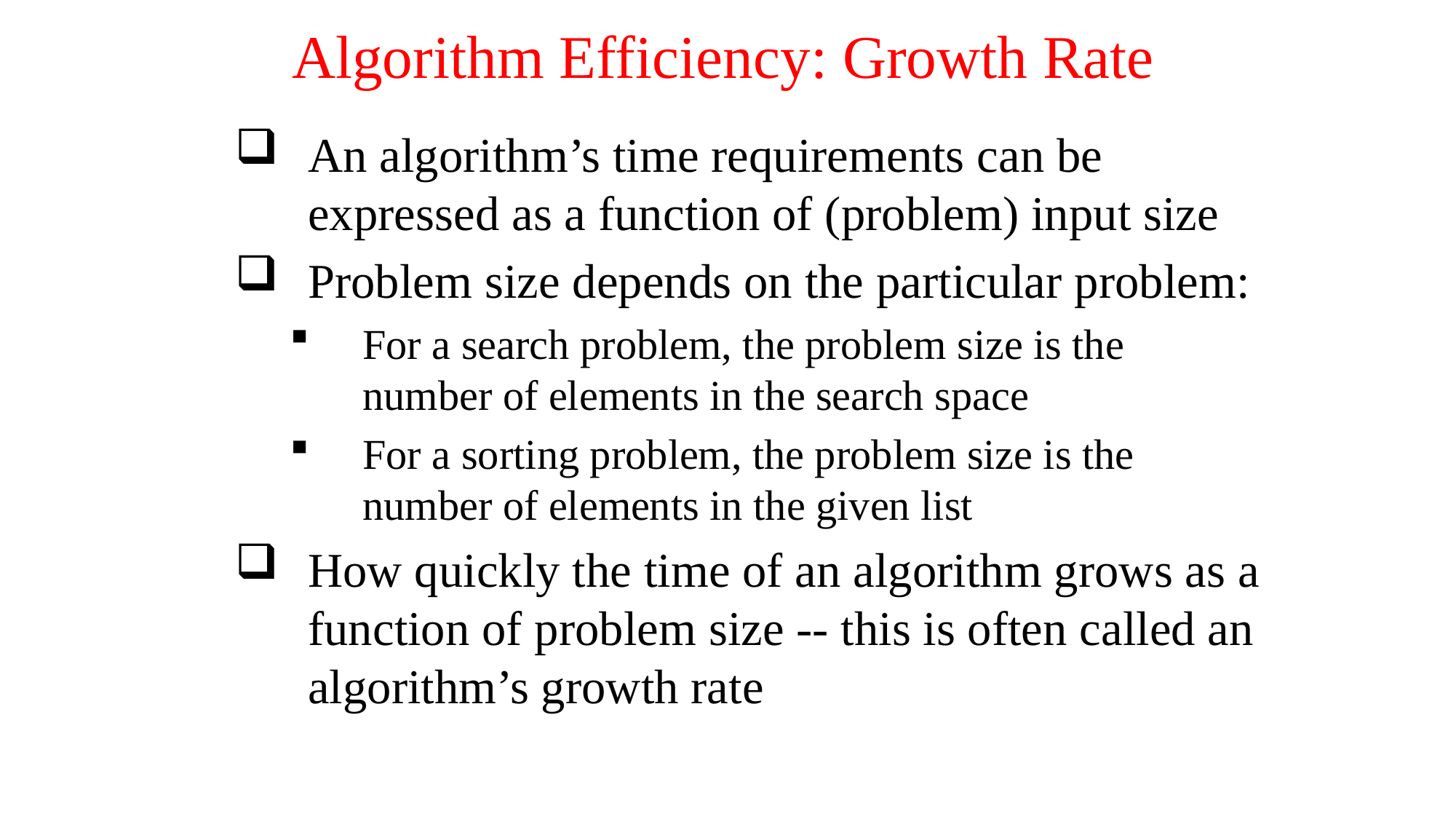

# Algorithm Efficiency: Growth Rate
An algorithm’s time requirements can be expressed as a function of (problem) input size
Problem size depends on the particular problem:
For a search problem, the problem size is the number of elements in the search space
For a sorting problem, the problem size is the number of elements in the given list
How quickly the time of an algorithm grows as a function of problem size -- this is often called an algorithm’s growth rate